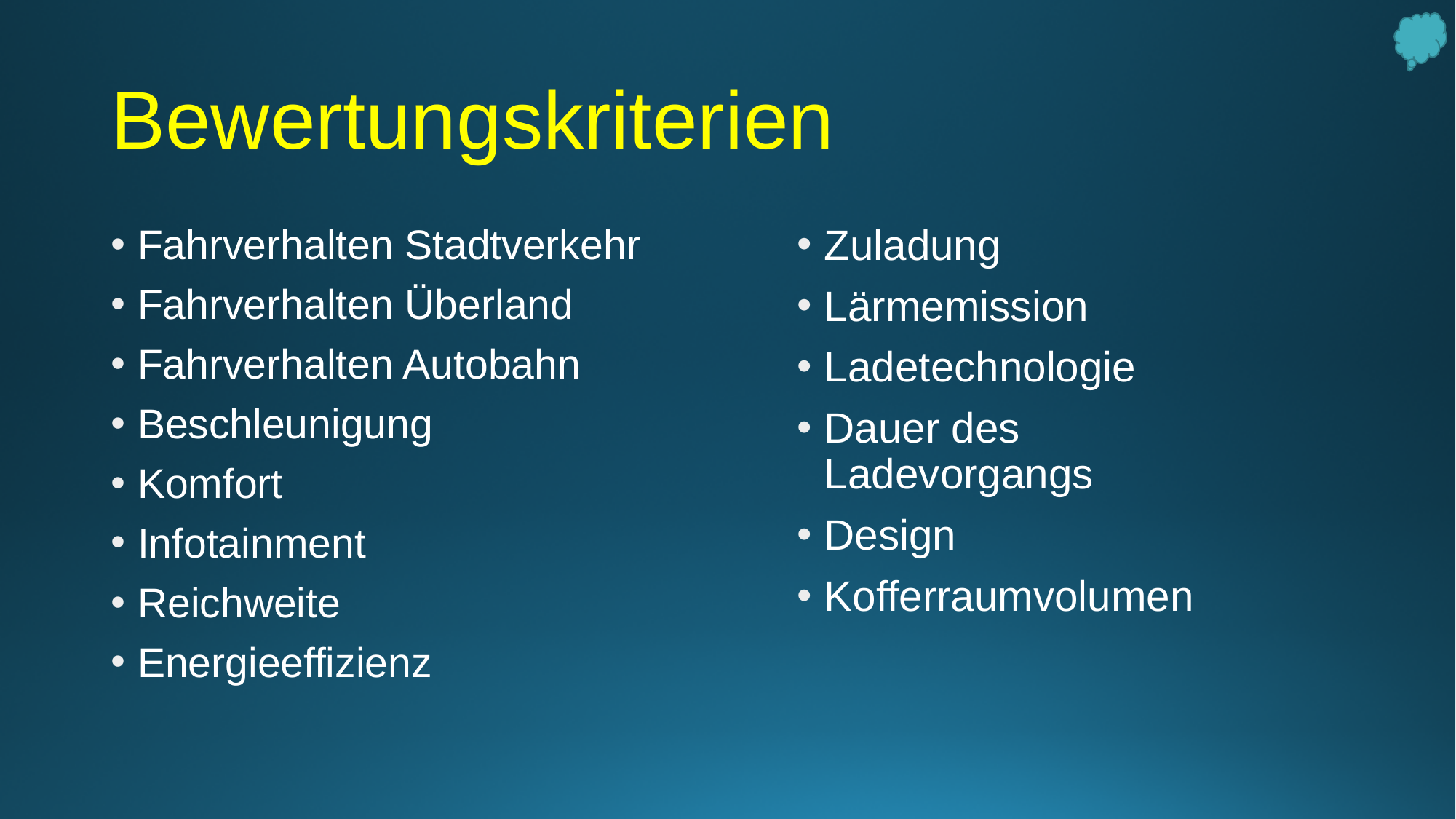

# Bewertungskriterien
Fahrverhalten Stadtverkehr
Fahrverhalten Überland
Fahrverhalten Autobahn
Beschleunigung
Komfort
Infotainment
Reichweite
Energieeffizienz
Zuladung
Lärmemission
Ladetechnologie
Dauer des Ladevorgangs
Design
Kofferraumvolumen